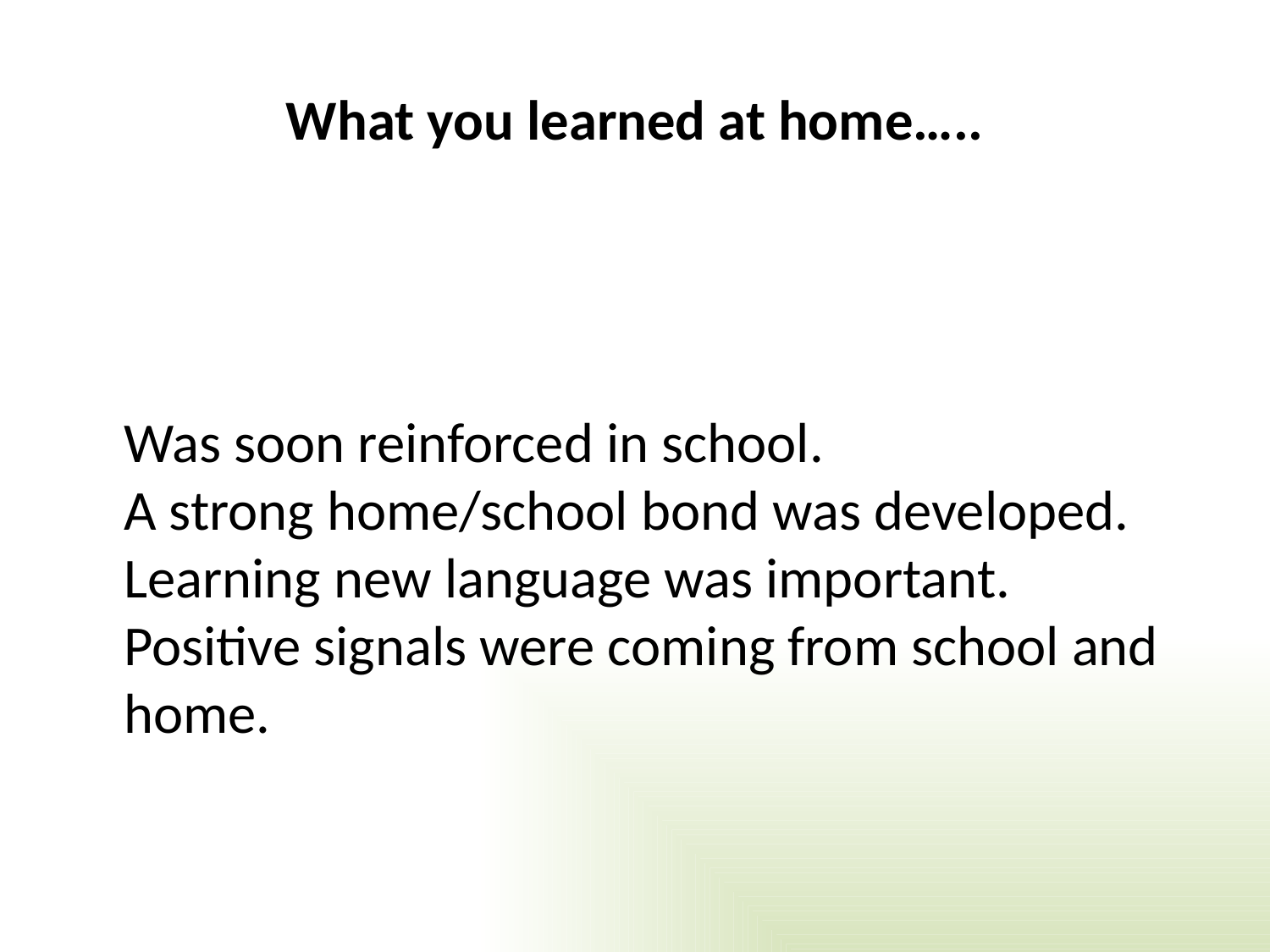

# What you learned at home…..
Was soon reinforced in school.
A strong home/school bond was developed.
Learning new language was important.
Positive signals were coming from school and home.